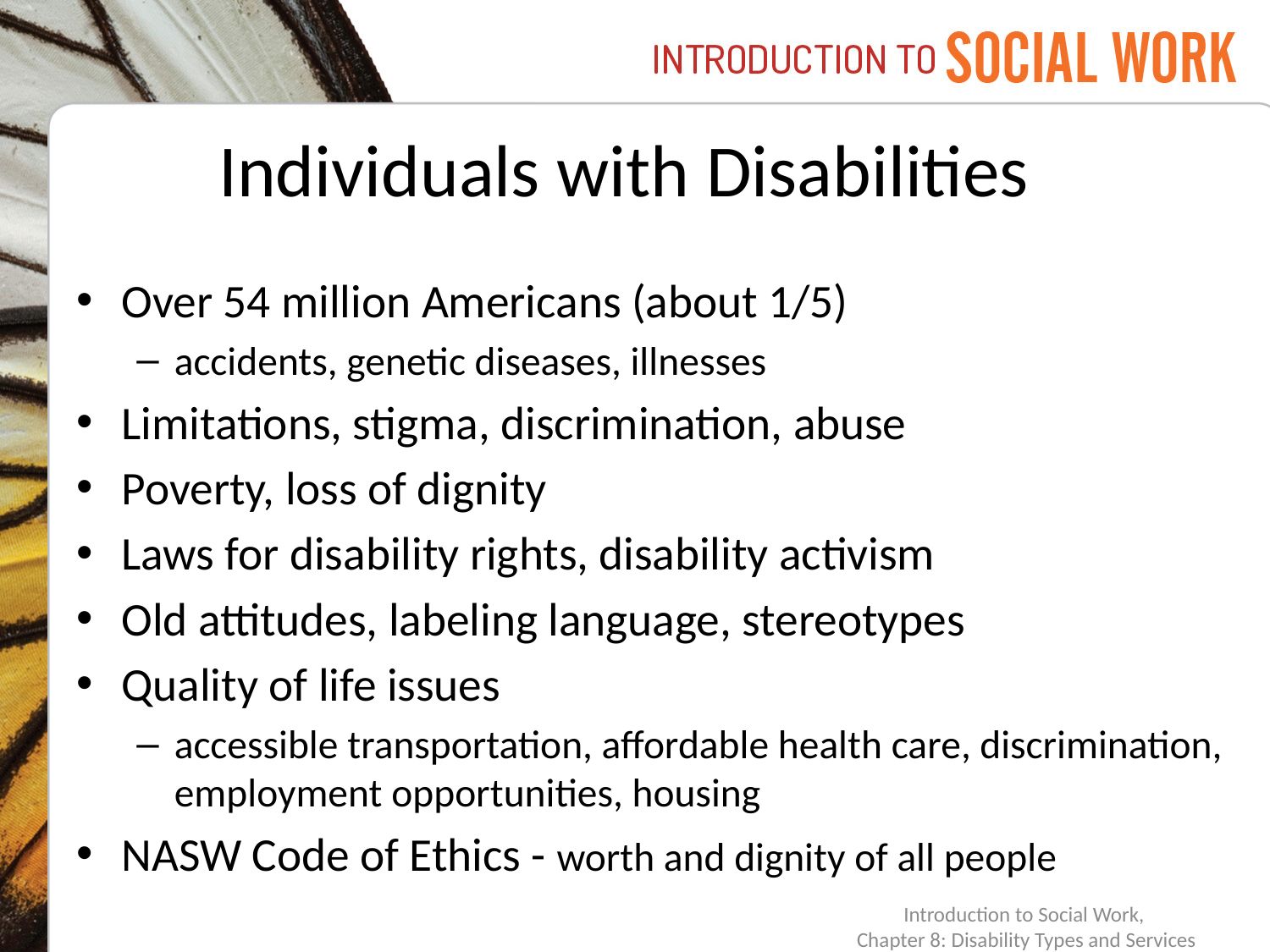

# Individuals with Disabilities
Over 54 million Americans (about 1/5)
accidents, genetic diseases, illnesses
Limitations, stigma, discrimination, abuse
Poverty, loss of dignity
Laws for disability rights, disability activism
Old attitudes, labeling language, stereotypes
Quality of life issues
accessible transportation, affordable health care, discrimination, employment opportunities, housing
NASW Code of Ethics - worth and dignity of all people

Introduction to Social Work,
Chapter 8: Disability Types and Services